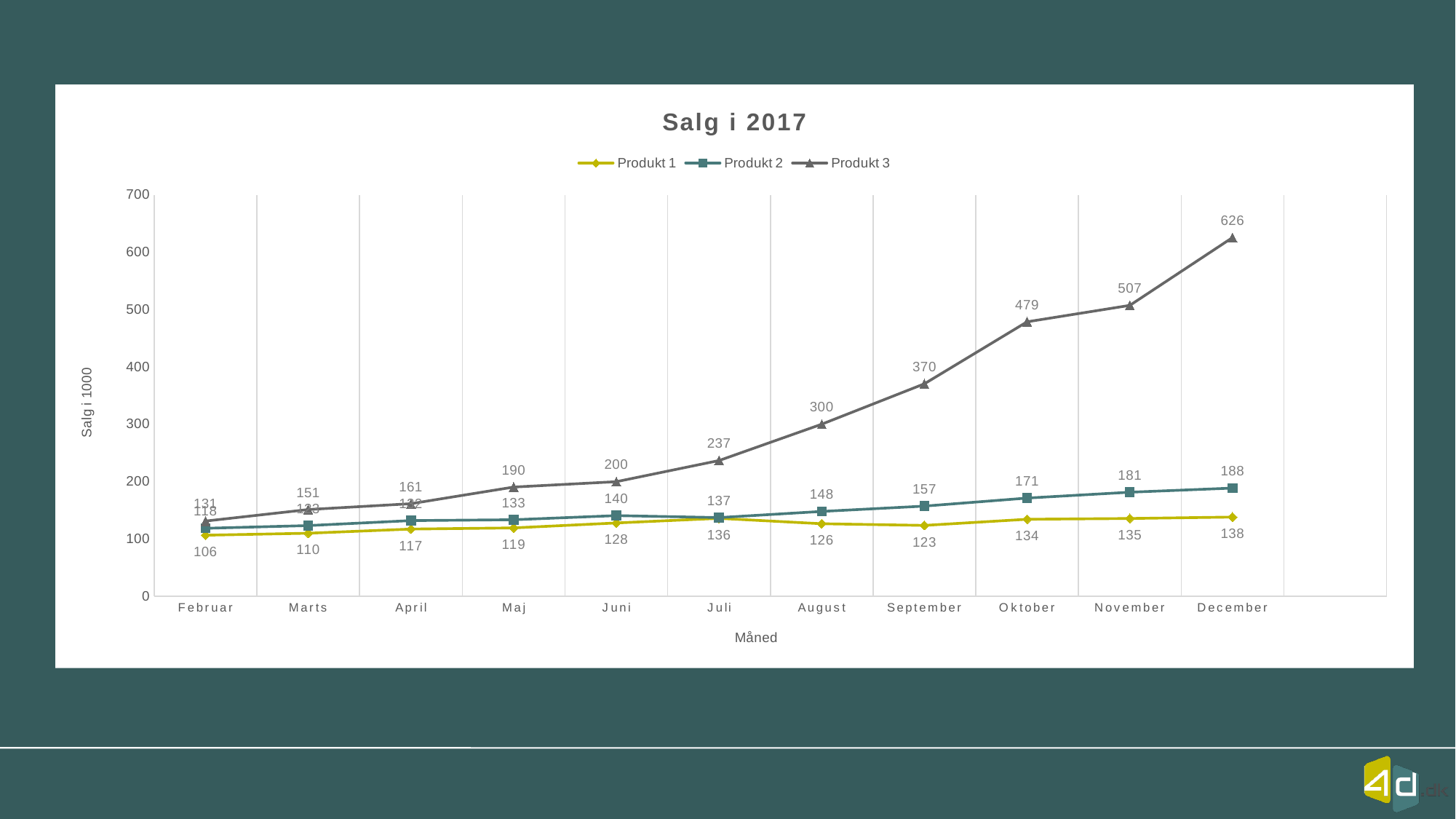

### Chart: Salg i 2017

| Category | Produkt 1 | Produkt 2 | Produkt 3 |
|---|---|---|---|
| Februar | 106.24068358339447 | 118.3037474255045 | 130.93366913281156 |
| Marts | 109.67921864562724 | 123.02846045735716 | 151.00534517749594 |
| April | 116.930566353603 | 131.73056556382963 | 161.23482212265787 |
| Maj | 118.95553323809527 | 133.2342769101269 | 190.25952032211214 |
| Juni | 127.58238888055247 | 140.40593970647402 | 199.61208848744326 |
| Juli | 135.67196152696306 | 136.98489391916823 | 236.51276547598852 |
| August | 126.2962207278132 | 147.7398308679832 | 299.9243880421392 |
| September | 123.33387464260846 | 157.04337433733792 | 370.3866411160598 |
| Oktober | 134.0890730833639 | 171.06852619778778 | 478.65033300538335 |
| November | 135.4253976446879 | 181.20675050130728 | 507.258140748695 |
| December | 137.88532142656075 | 188.4448074420562 | 625.5391676417672 |